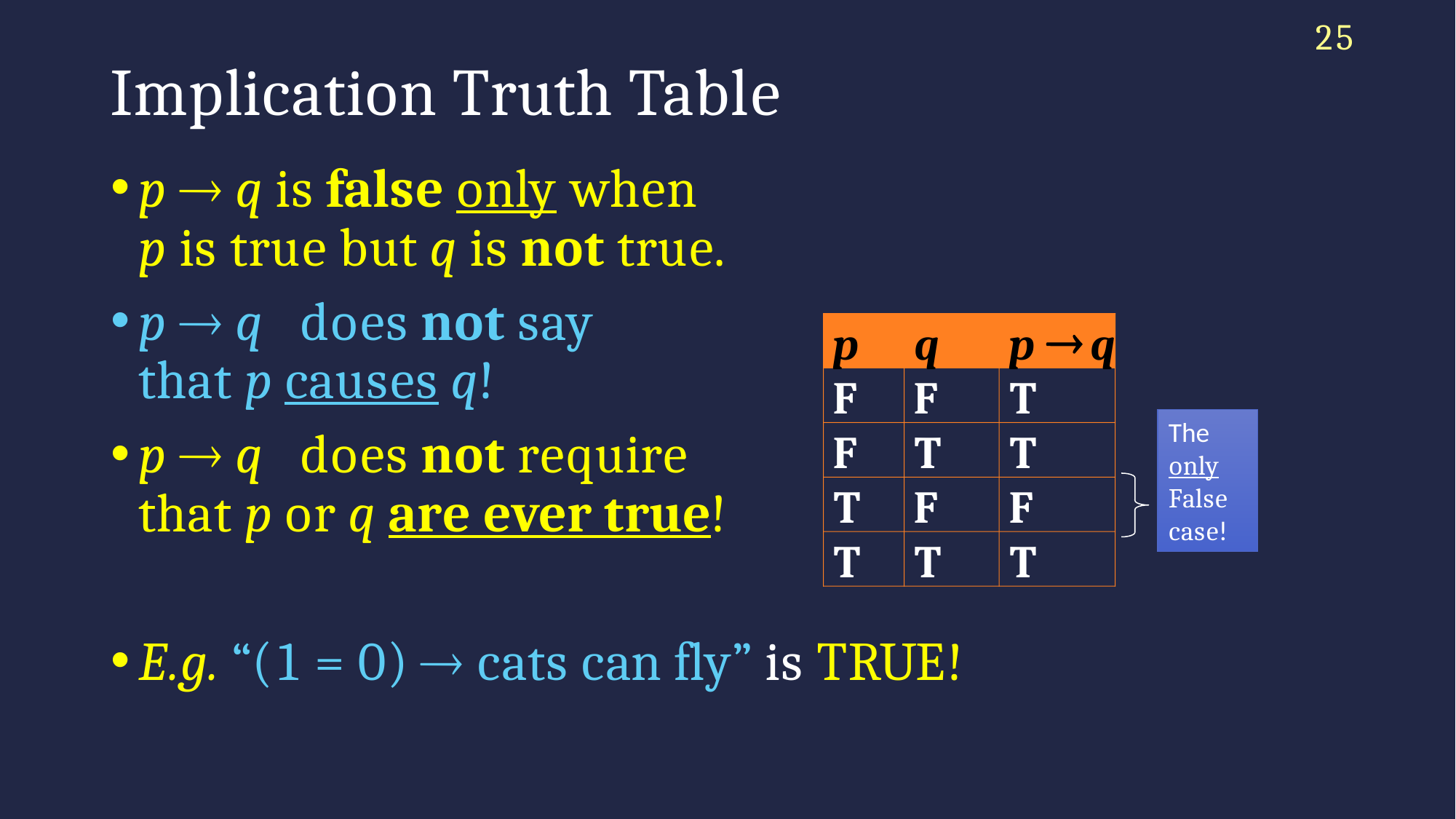

25
# Implication Truth Table
p → q is false only when
p is true but q is not true.
p → q   does not say
that p causes q!
p → q   does not require
that p or q are ever true!

E.g. “(1 = 0) → cats can fly” is TRUE!
→

p
q
p
q

F
F
T
The
only
False
case!

F
T
T
T
F
F
T
T
T